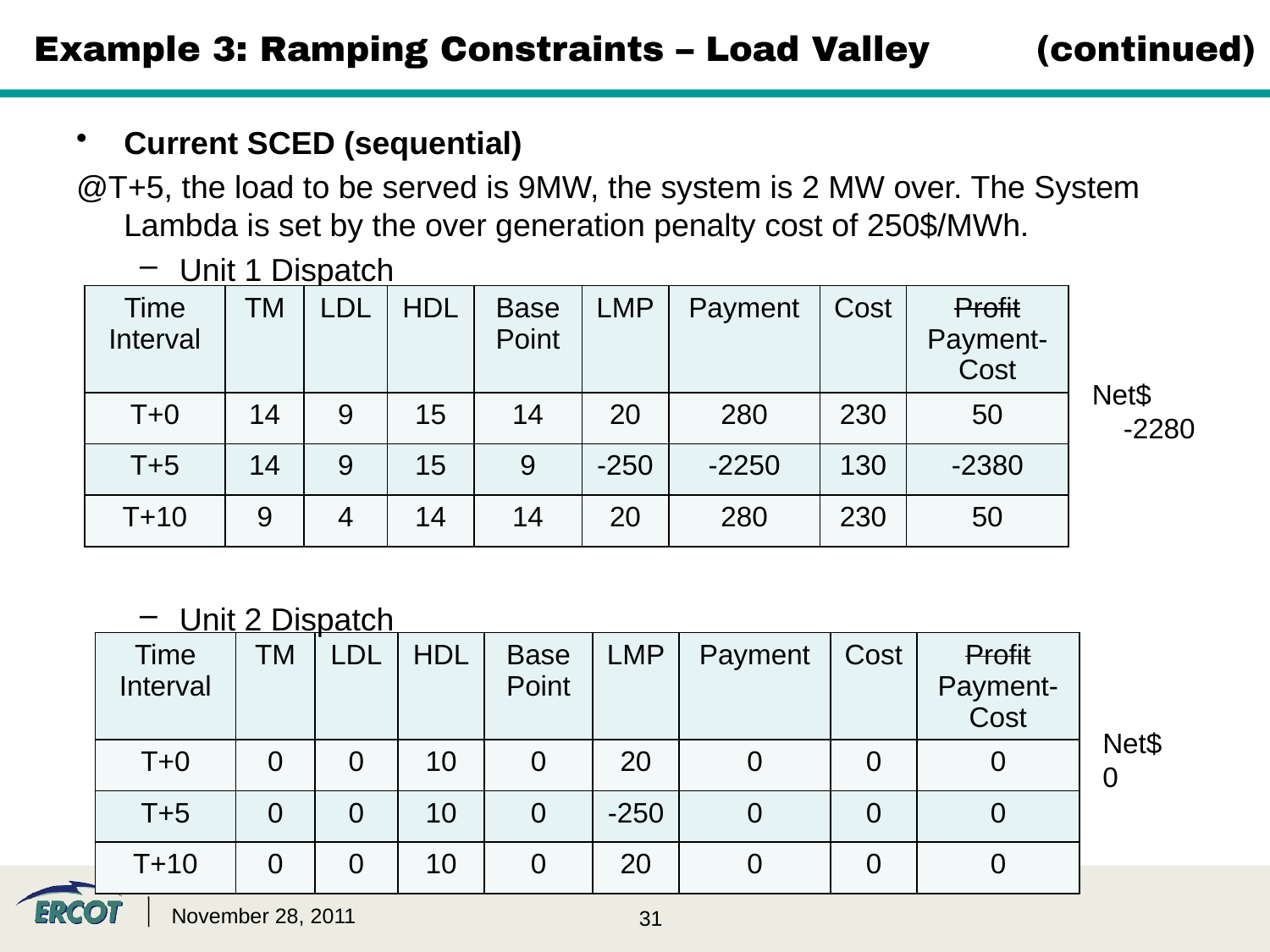

# Example 3: Ramping Constraints – Load Valley         (continued)
Current SCED (sequential)
@T+5, the load to be served is 9MW, the system is 2 MW over. The System Lambda is set by the over generation penalty cost of 250$/MWh.
Unit 1 Dispatch

Unit 2 Dispatch

| Time Interval | TM | LDL | HDL | Base Point | LMP | Payment | Cost | Profit Payment-Cost |
| --- | --- | --- | --- | --- | --- | --- | --- | --- |
| T+0 | 14 | 9 | 15 | 14 | 20 | 280 | 230 | 50 |
| T+5 | 14 | 9 | 15 | 9 | -250 | -2250 | 130 | -2380 |
| T+10 | 9 | 4 | 14 | 14 | 20 | 280 | 230 | 50 |
Net$
    -2280
| Time Interval | TM | LDL | HDL | Base Point | LMP | Payment | Cost | Profit Payment-Cost |
| --- | --- | --- | --- | --- | --- | --- | --- | --- |
| T+0 | 0 | 0 | 10 | 0 | 20 | 0 | 0 | 0 |
| T+5 | 0 | 0 | 10 | 0 | -250 | 0 | 0 | 0 |
| T+10 | 0 | 0 | 10 | 0 | 20 | 0 | 0 | 0 |
Net$
0
November 28, 2011